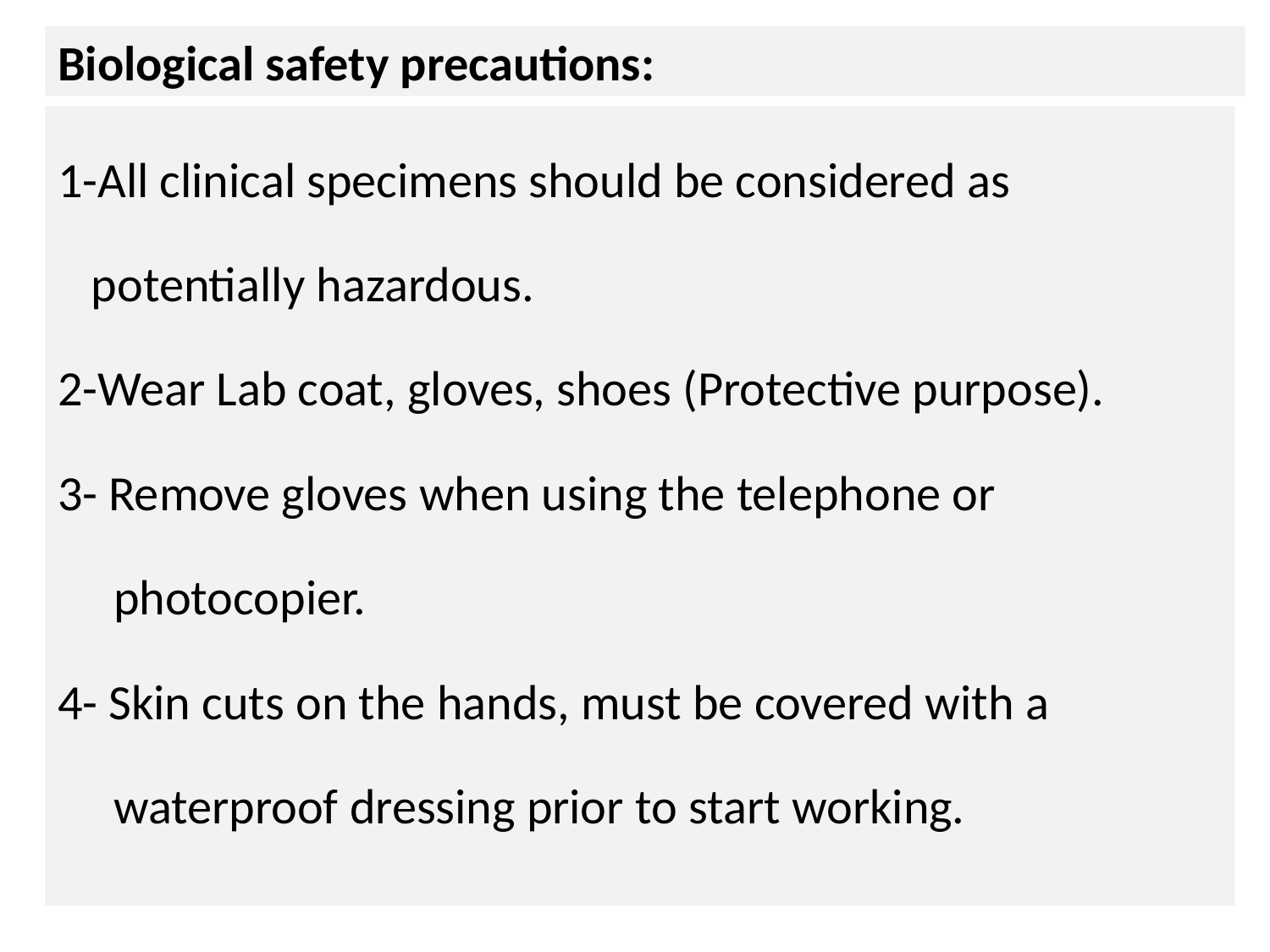

# Biological safety precautions:
1-All clinical specimens should be considered as
   potentially hazardous.
2-Wear Lab coat, gloves, shoes (Protective purpose).
3- Remove gloves when using the telephone or
     photocopier.
4- Skin cuts on the hands, must be covered with a
     waterproof dressing prior to start working.